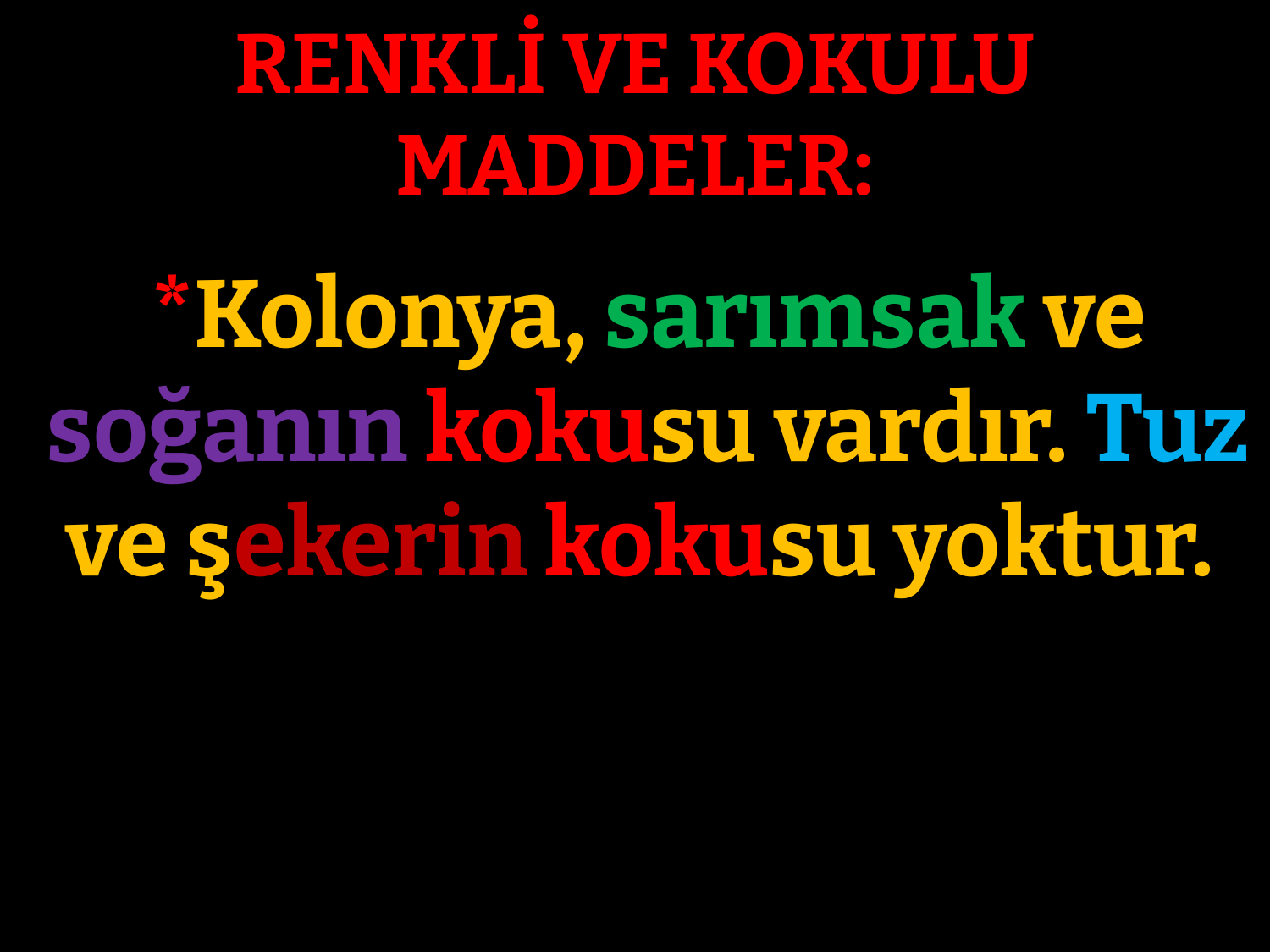

RENKLİ VE KOKULU MADDELER:
*Kolonya, sarımsak ve soğanın kokusu vardır. Tuz ve şekerin kokusu yoktur.
#